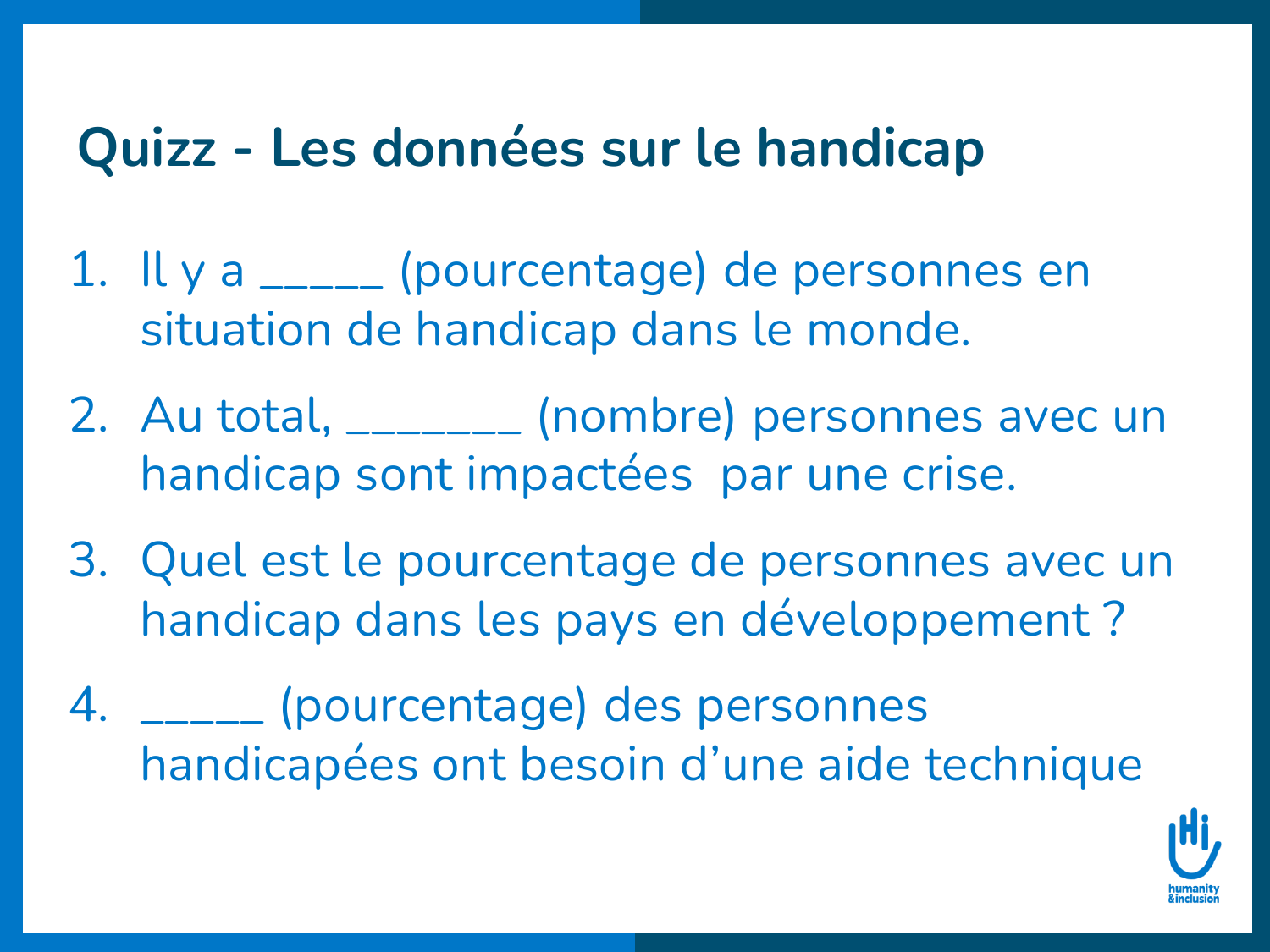

# Quizz - Les données sur le handicap
Il y a _____ (pourcentage) de personnes en situation de handicap dans le monde.
Au total, _______ (nombre) personnes avec un handicap sont impactées  par une crise.
Quel est le pourcentage de personnes avec un handicap dans les pays en développement ?
_____ (pourcentage) des personnes handicapées ont besoin d’une aide technique